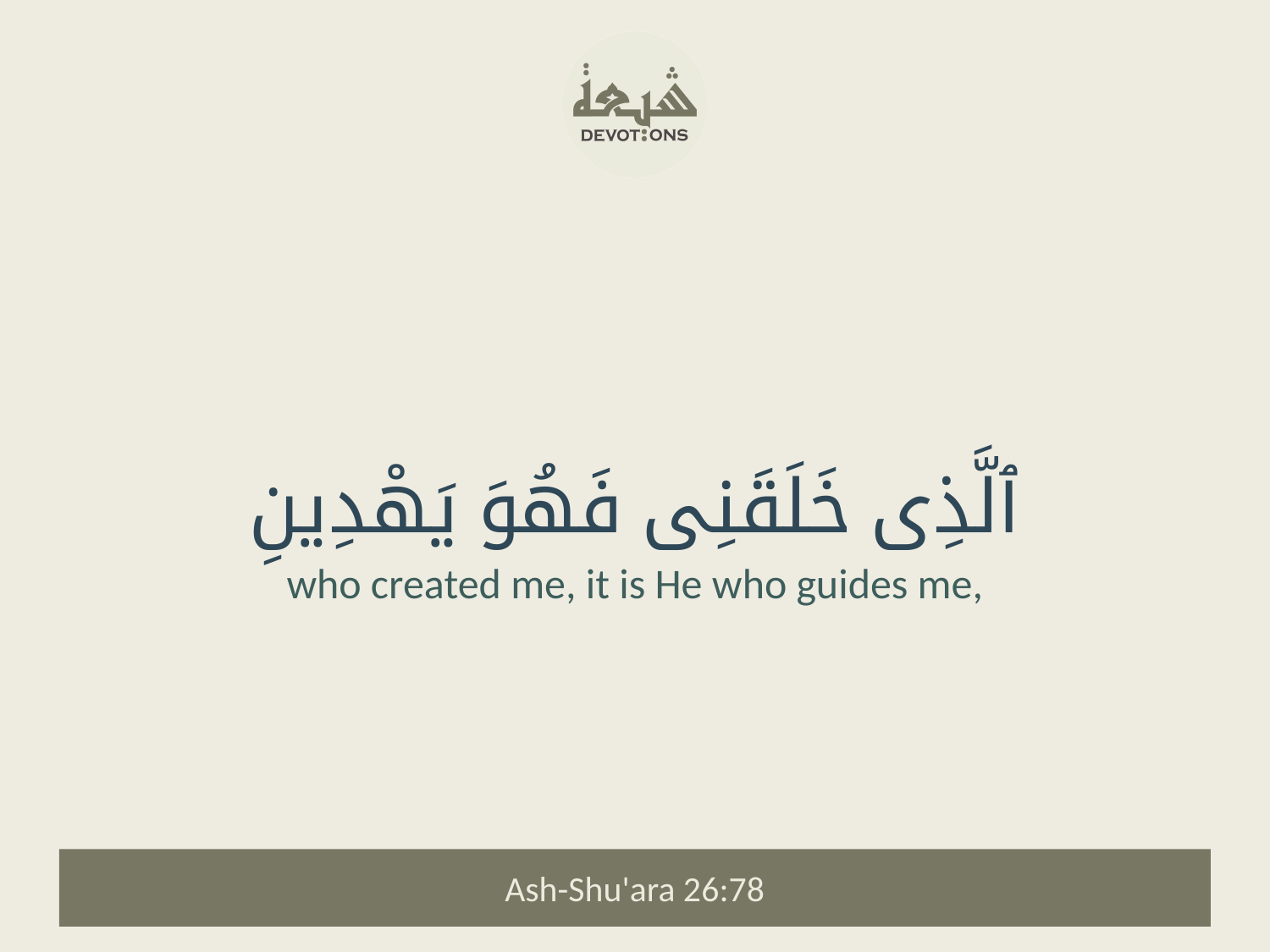

ٱلَّذِى خَلَقَنِى فَهُوَ يَهْدِينِ
who created me, it is He who guides me,
Ash-Shu'ara 26:78